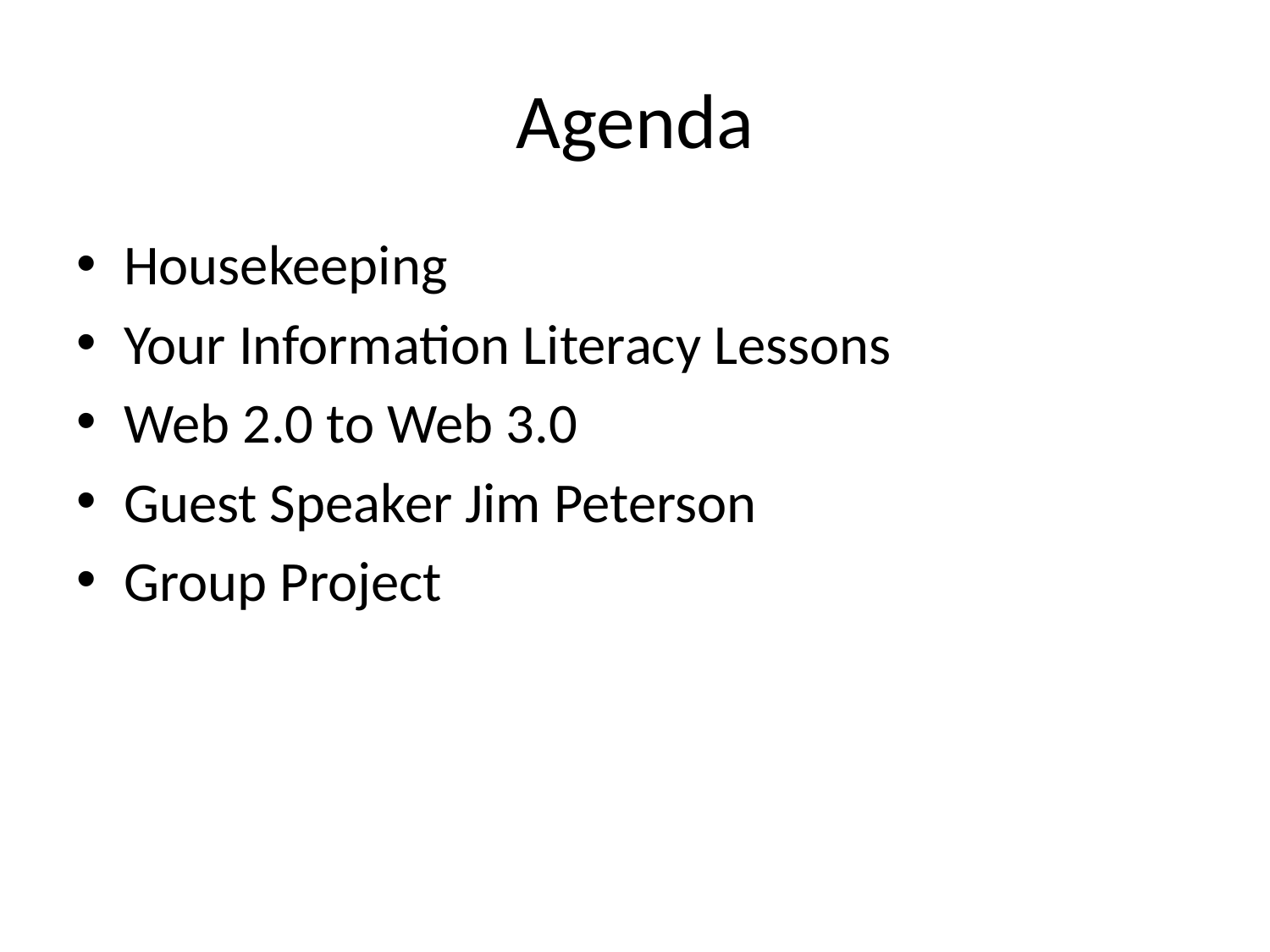

# Agenda
Housekeeping
Your Information Literacy Lessons
Web 2.0 to Web 3.0
Guest Speaker Jim Peterson
Group Project